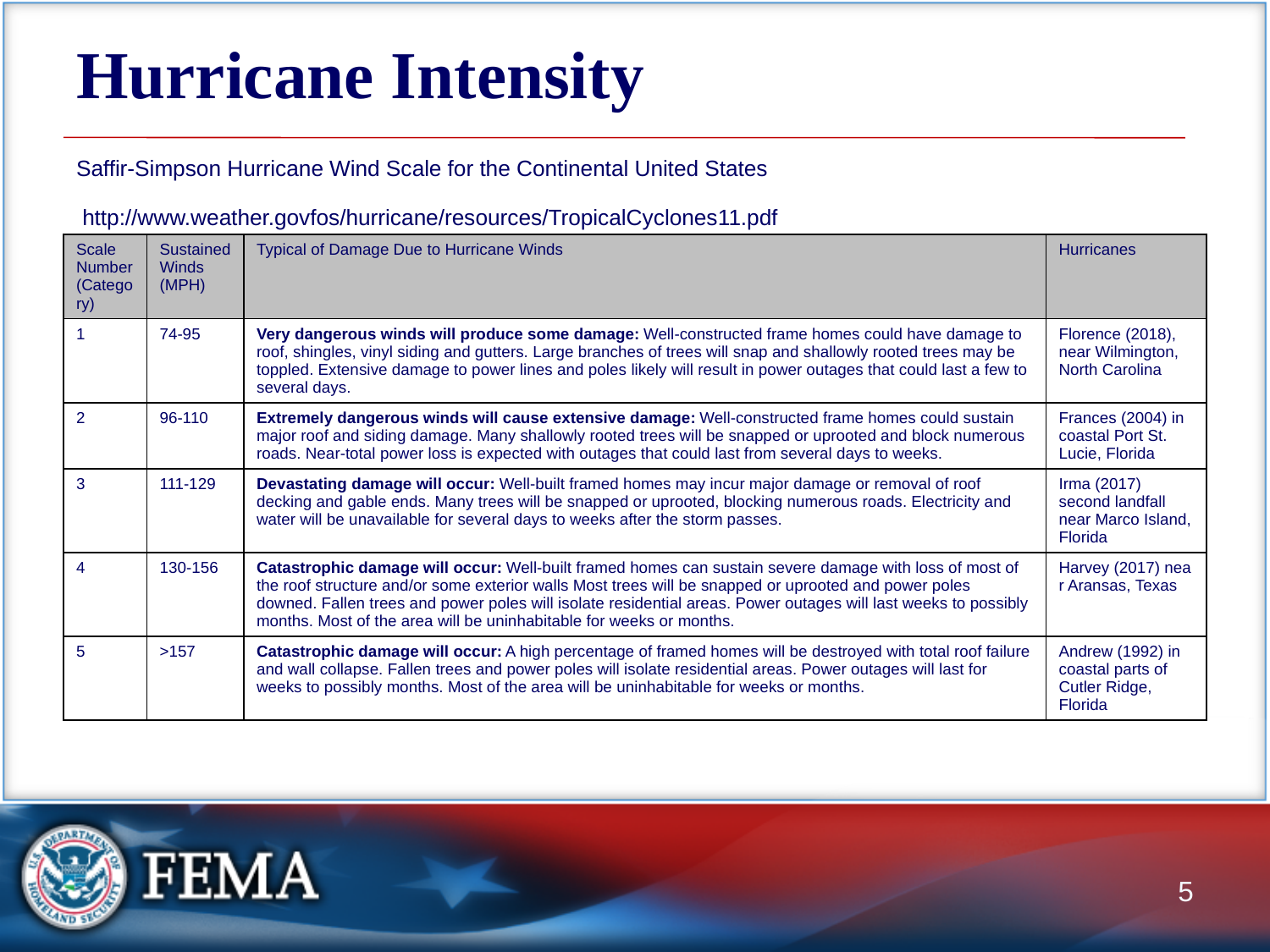

# Hurricane Intensity
Saffir-Simpson Hurricane Wind Scale for the Continental United States
 http://www.weather.govfos/hurricane/resources/TropicalCyclones11.pdf
| Scale Number (Category) | Sustained Winds (MPH) | Typical of Damage Due to Hurricane Winds | Hurricanes |
| --- | --- | --- | --- |
| 1 | 74-95 | Very dangerous winds will produce some damage: Well-constructed frame homes could have damage to roof, shingles, vinyl siding and gutters. Large branches of trees will snap and shallowly rooted trees may be toppled. Extensive damage to power lines and poles likely will result in power outages that could last a few to several days. | Florence (2018), near Wilmington, North Carolina |
| 2 | 96-110 | Extremely dangerous winds will cause extensive damage: Well-constructed frame homes could sustain major roof and siding damage. Many shallowly rooted trees will be snapped or uprooted and block numerous roads. Near-total power loss is expected with outages that could last from several days to weeks. | Frances (2004) in coastal Port St. Lucie, Florida |
| 3 | 111-129 | Devastating damage will occur: Well-built framed homes may incur major damage or removal of roof decking and gable ends. Many trees will be snapped or uprooted, blocking numerous roads. Electricity and water will be unavailable for several days to weeks after the storm passes. | Irma (2017) second landfall near Marco Island, Florida |
| 4 | 130-156 | Catastrophic damage will occur: Well-built framed homes can sustain severe damage with loss of most of the roof structure and/or some exterior walls Most trees will be snapped or uprooted and power poles downed. Fallen trees and power poles will isolate residential areas. Power outages will last weeks to possibly months. Most of the area will be uninhabitable for weeks or months. | Harvey (2017) near Aransas, Texas |
| 5 | >157 | Catastrophic damage will occur: A high percentage of framed homes will be destroyed with total roof failure and wall collapse. Fallen trees and power poles will isolate residential areas. Power outages will last for weeks to possibly months. Most of the area will be uninhabitable for weeks or months. | Andrew (1992) in coastal parts of Cutler Ridge, Florida |
5